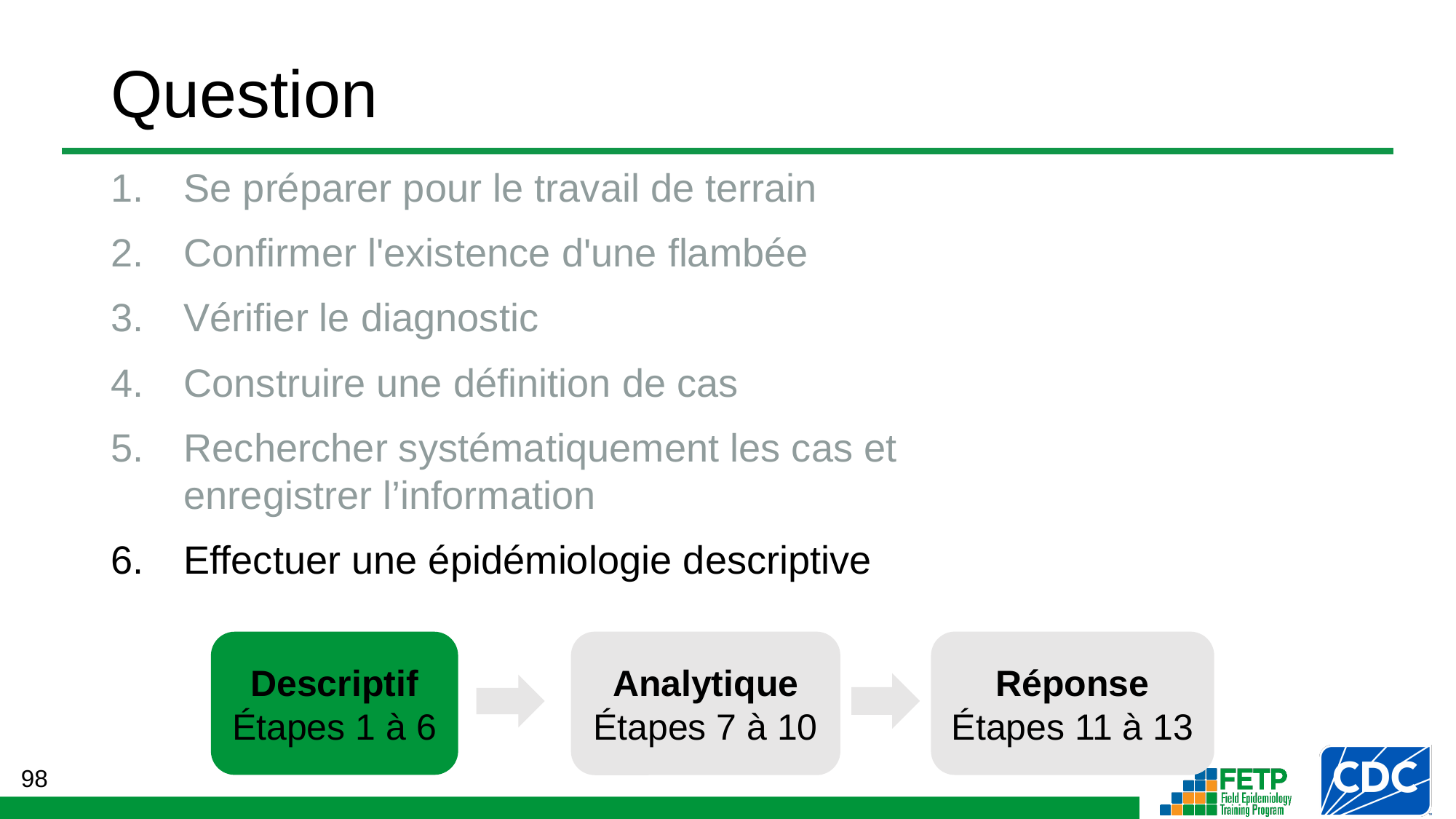

# Question
Se préparer pour le travail de terrain
Confirmer l'existence d'une flambée
Vérifier le diagnostic
Construire une définition de cas
Rechercher systématiquement les cas et enregistrer l’information
Effectuer une épidémiologie descriptive
Descriptif
Étapes 1 à 6
Analytique
Étapes 7 à 10
Réponse
Étapes 11 à 13